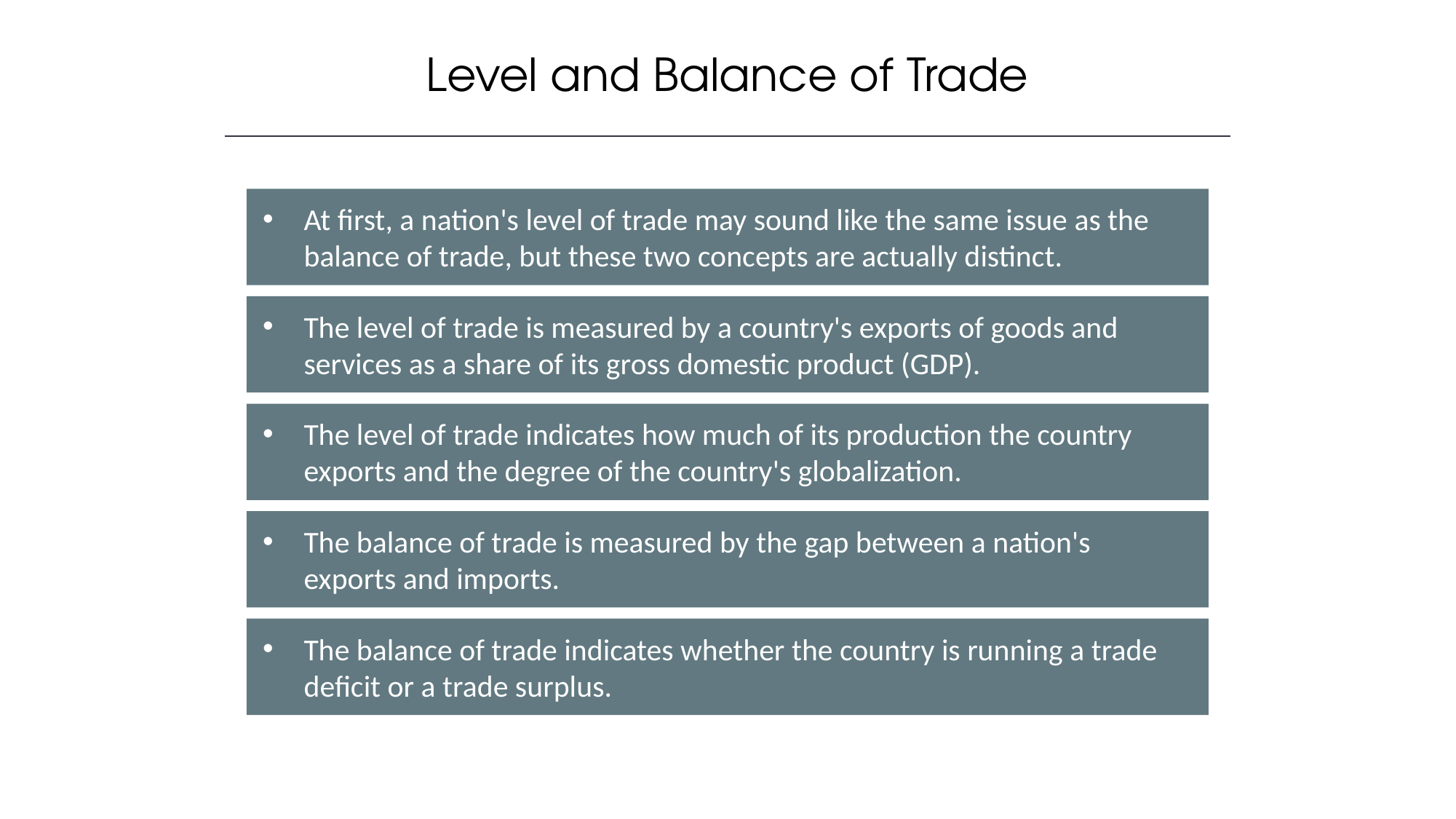

Level and Balance of Trade
HAWKES LEARNING

At first, a nation's level of trade may sound like the same issue as the balance of trade, but these two concepts are actually distinct.

The level of trade is measured by a country's exports of goods and services as a share of its gross domestic product (GDP).

The level of trade indicates how much of its production the country exports and the degree of the country's globalization.

The balance of trade is measured by the gap between a nation's exports and imports.

The balance of trade indicates whether the country is running a trade deficit or a trade surplus.